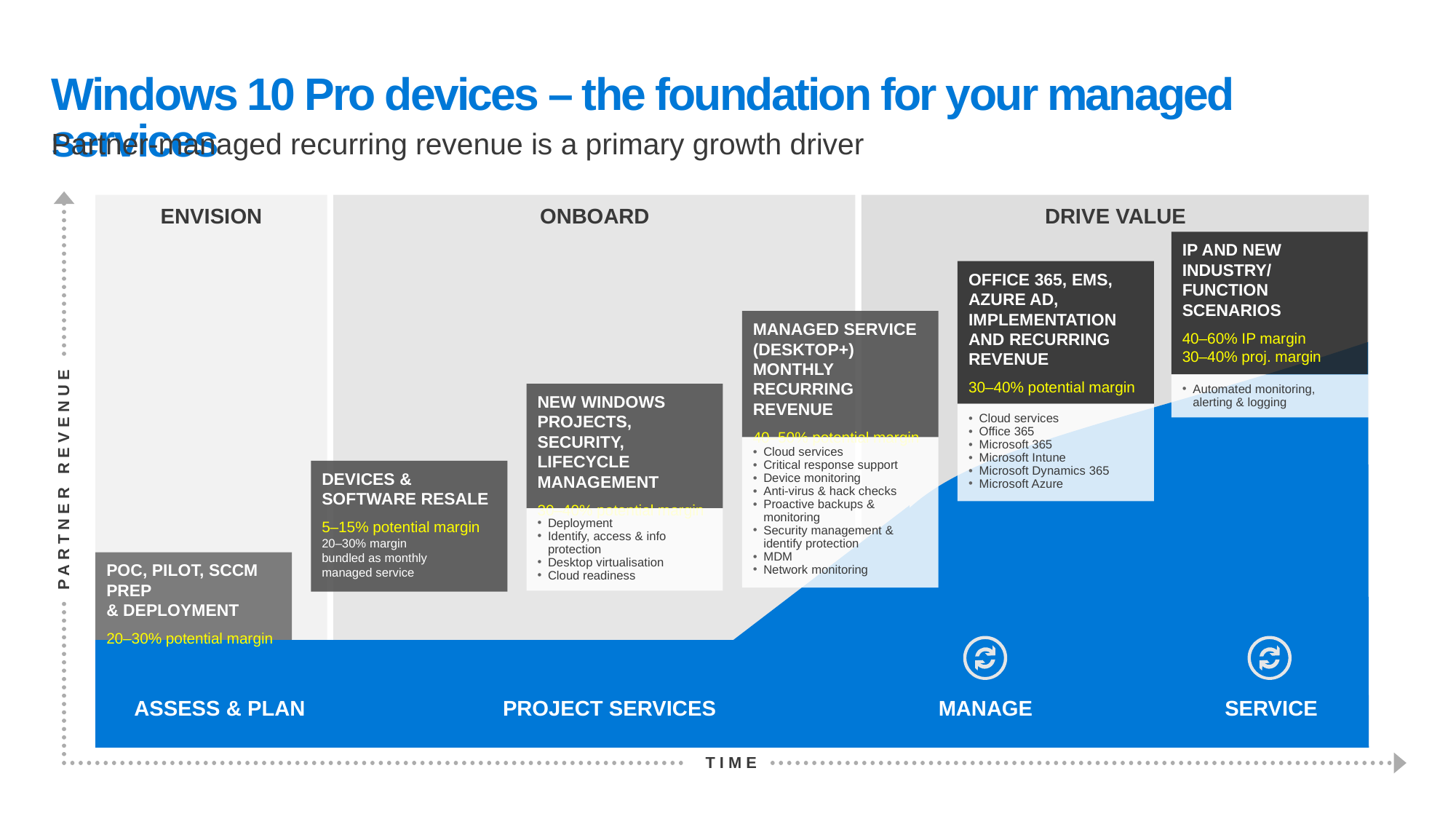

# Windows 10 Pro devices – the foundation for your managed services
Partner-managed recurring revenue is a primary growth driver

ENVISION
ONBOARD
DRIVE VALUE
IP AND NEW INDUSTRY/ FUNCTION SCENARIOS
40–60% IP margin
30–40% proj. margin
OFFICE 365, EMS, AZURE AD, IMPLEMENTATION AND RECURRING REVENUE
30–40% potential margin
MANAGED SERVICE (DESKTOP+) MONTHLY RECURRING REVENUE
40–50% potential margin

Automated monitoring,
alerting & logging
NEW WINDOWS PROJECTS, SECURITY, LIFECYCLE MANAGEMENT
30–40% potential margin
Cloud services
Office 365
Microsoft 365
Microsoft Intune
Microsoft Dynamics 365
Microsoft Azure
Cloud services
Critical response support
Device monitoring
Anti-virus & hack checks
Proactive backups & monitoring
Security management & identify protection
MDM
Network monitoring
DEVICES & SOFTWARE RESALE
5–15% potential margin
20–30% margin
bundled as monthly managed service

PARTNER REVENUE
Deployment
Identify, access & info protection
Desktop virtualisation
Cloud readiness
POC, PILOT, SCCM PREP & DEPLOYMENT
20–30% potential margin

ASSESS & PLAN
PROJECT SERVICES
MANAGE
SERVICE
 TIME